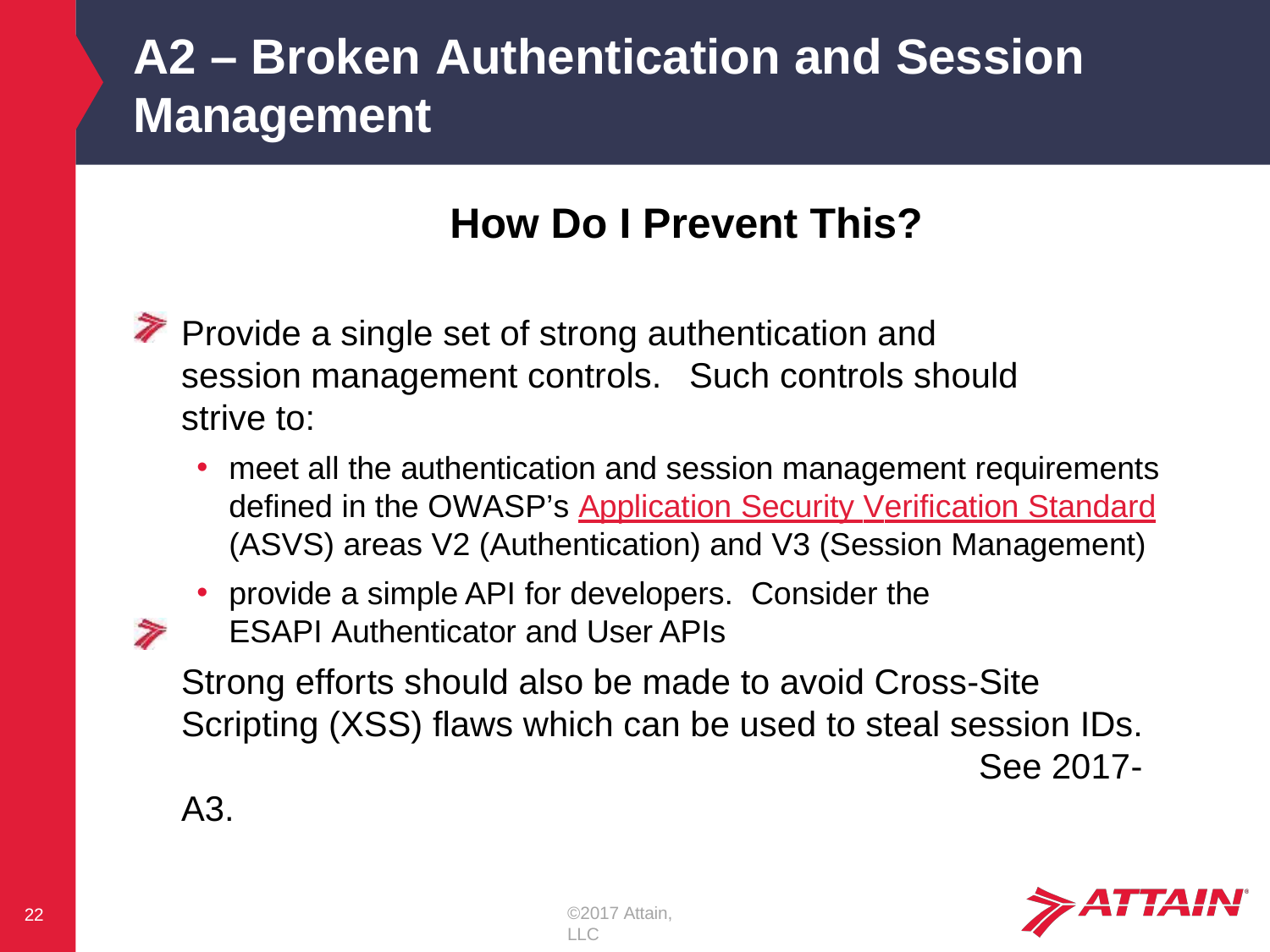

# A2 – Broken Authentication and Session
Management
How Do I Prevent This?

Provide a single set of strong authentication and session management controls.	Such controls should strive to:

meet all the authentication and session management requirements defined in the OWASP’s Application Security Verification Standard (ASVS) areas V2 (Authentication) and V3 (Session Management)

provide a simple API for developers.  Consider the ESAPI Authenticator and User APIs

Strong efforts should also be made to avoid Cross-Site Scripting (XSS) flaws which can be used to steal session IDs.	See 2017-A3.

©2017 Attain, LLC
22